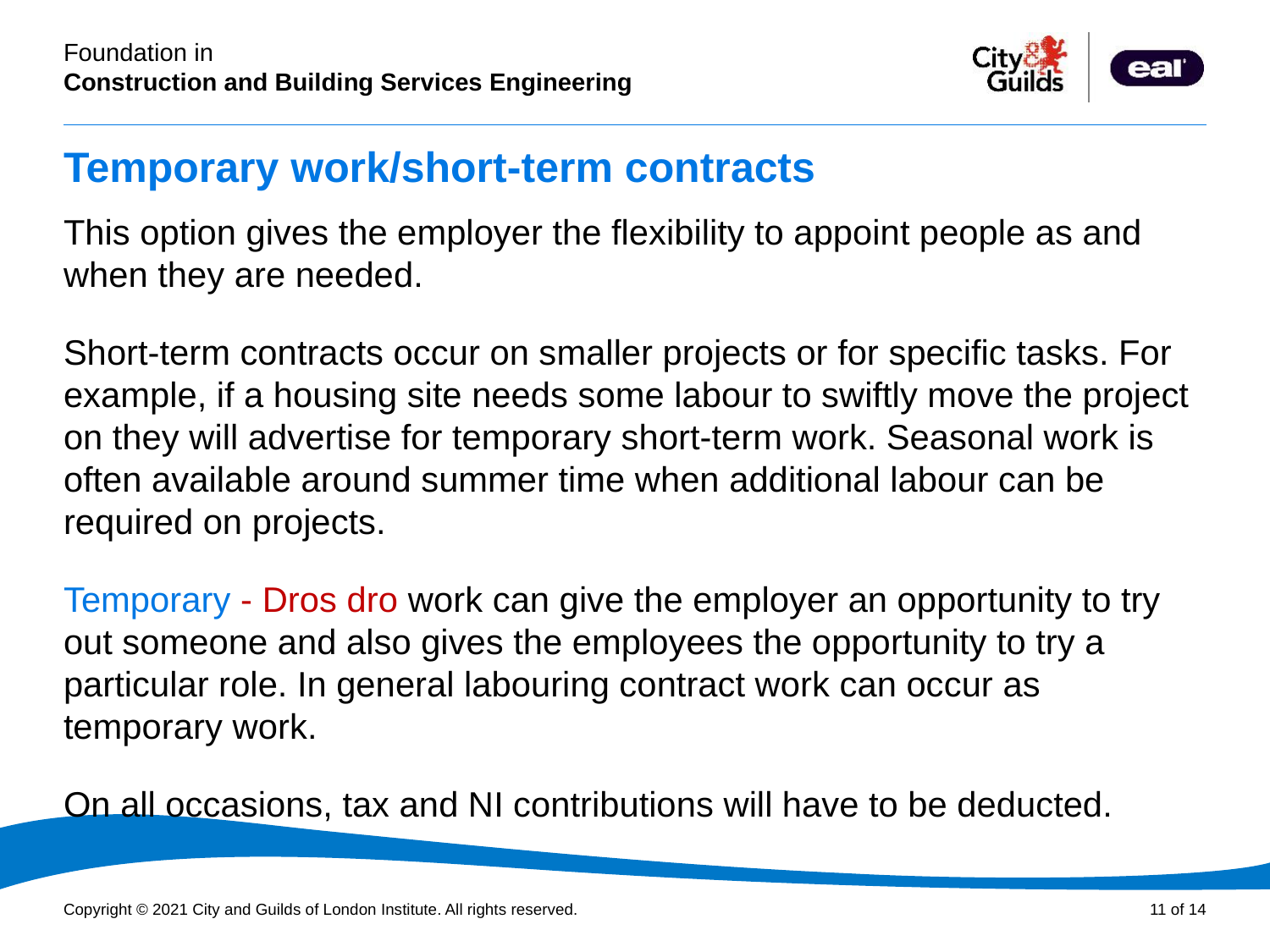

# Temporary work/short-term contracts
This option gives the employer the flexibility to appoint people as and when they are needed.
Short-term contracts occur on smaller projects or for specific tasks. For example, if a housing site needs some labour to swiftly move the project on they will advertise for temporary short-term work. Seasonal work is often available around summer time when additional labour can be required on projects.
Temporary - Dros dro work can give the employer an opportunity to try out someone and also gives the employees the opportunity to try a particular role. In general labouring contract work can occur as temporary work.
On all occasions, tax and NI contributions will have to be deducted.